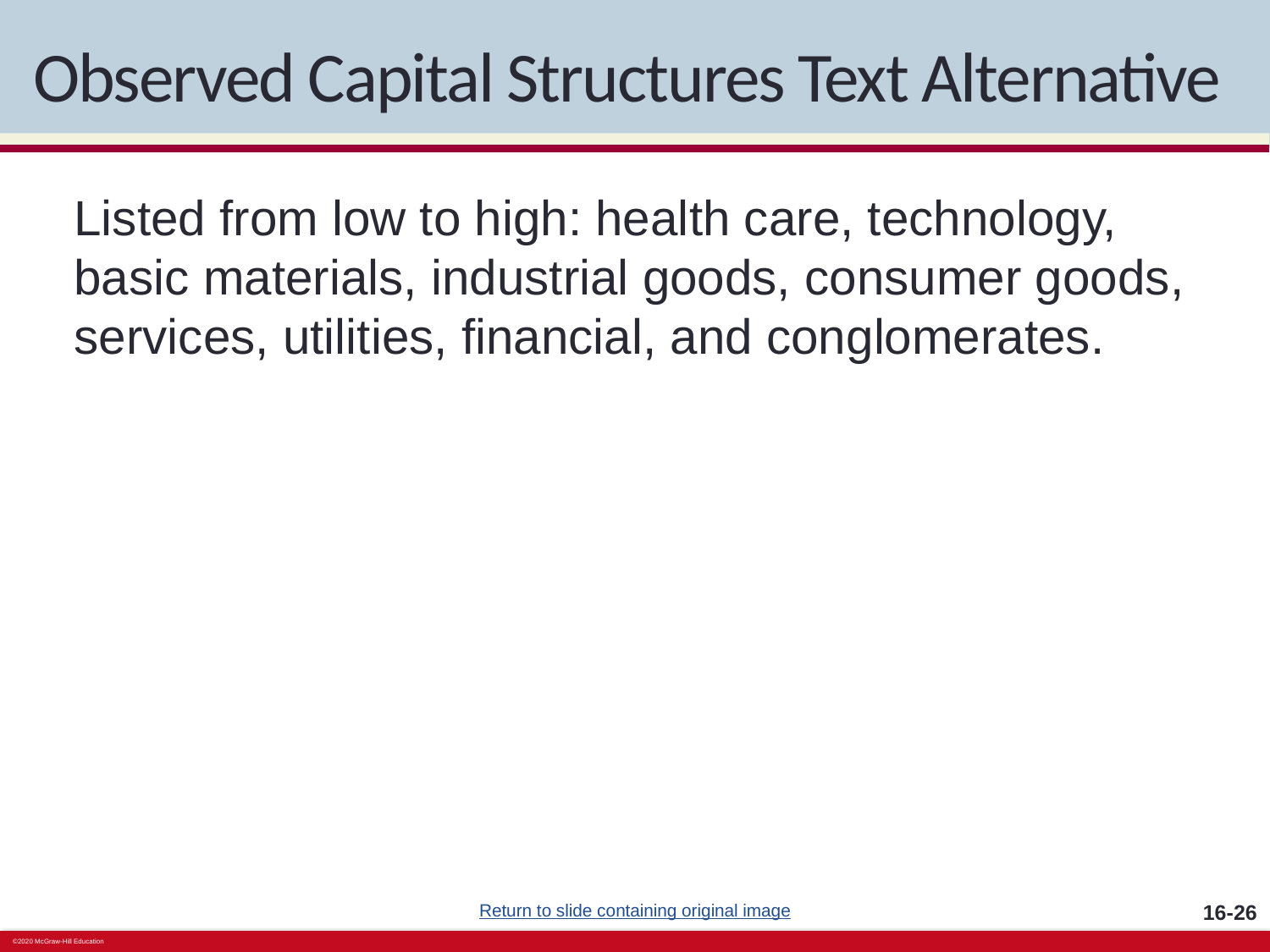

# Observed Capital Structures Text Alternative
Listed from low to high: health care, technology, basic materials, industrial goods, consumer goods, services, utilities, financial, and conglomerates.
Return to slide containing original image